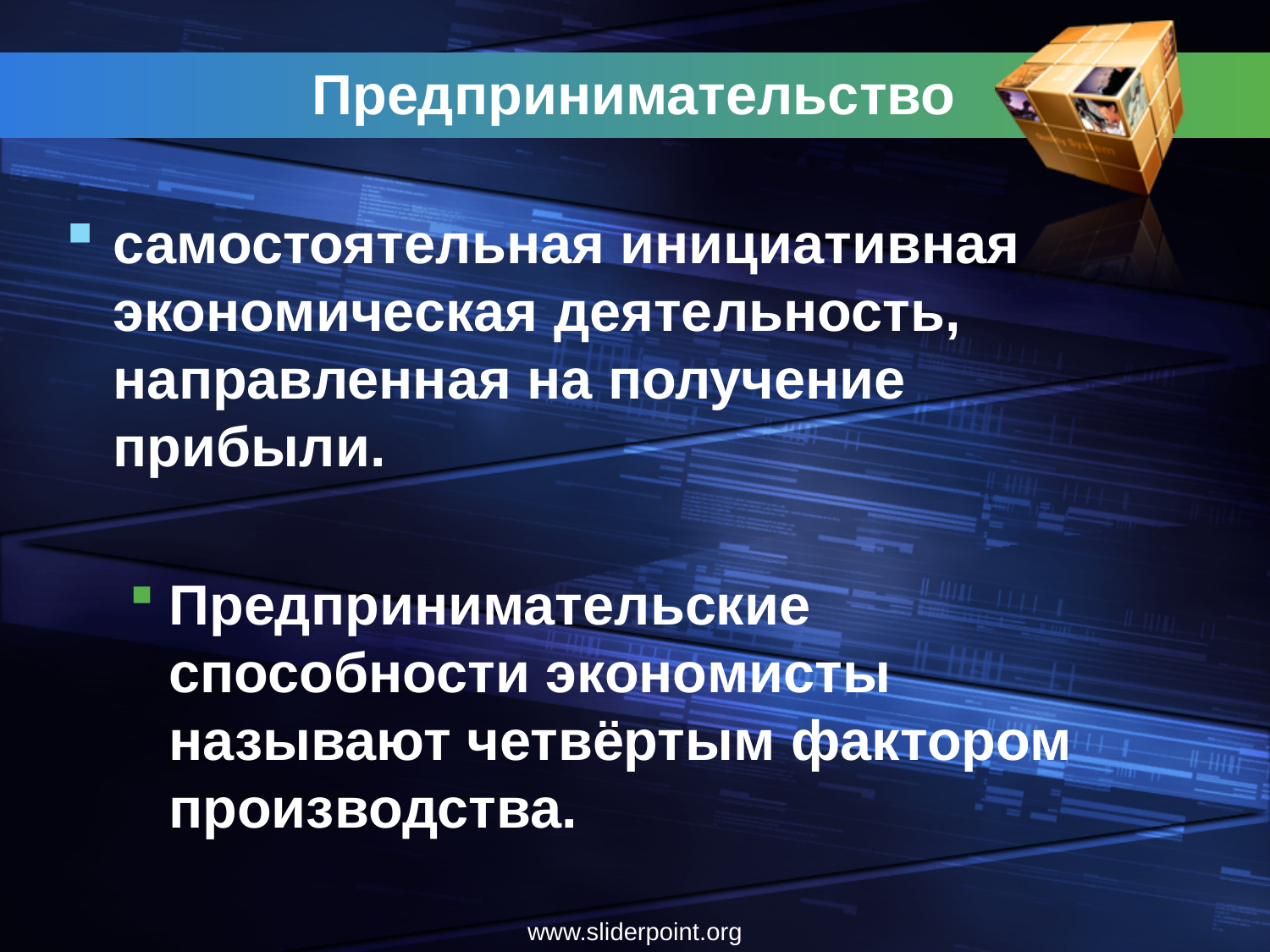

# Предпринимательство
самостоятельная инициативная экономическая деятельность, направленная на получение прибыли.

Предпринимательские способности экономисты называют четвёртым фактором производства.

www.sliderpoint.org